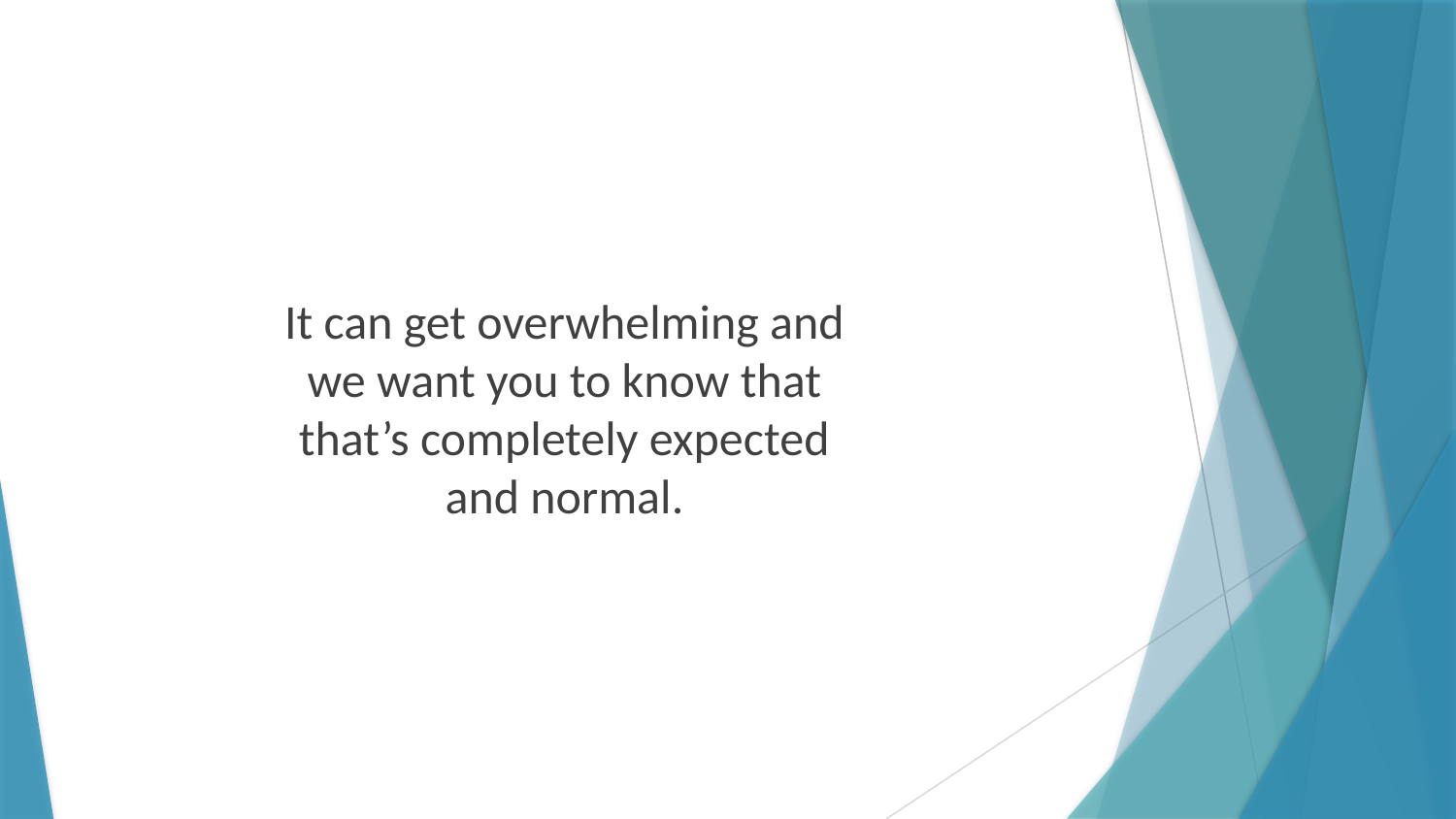

It can get overwhelming and we want you to know that that’s completely expected and normal.